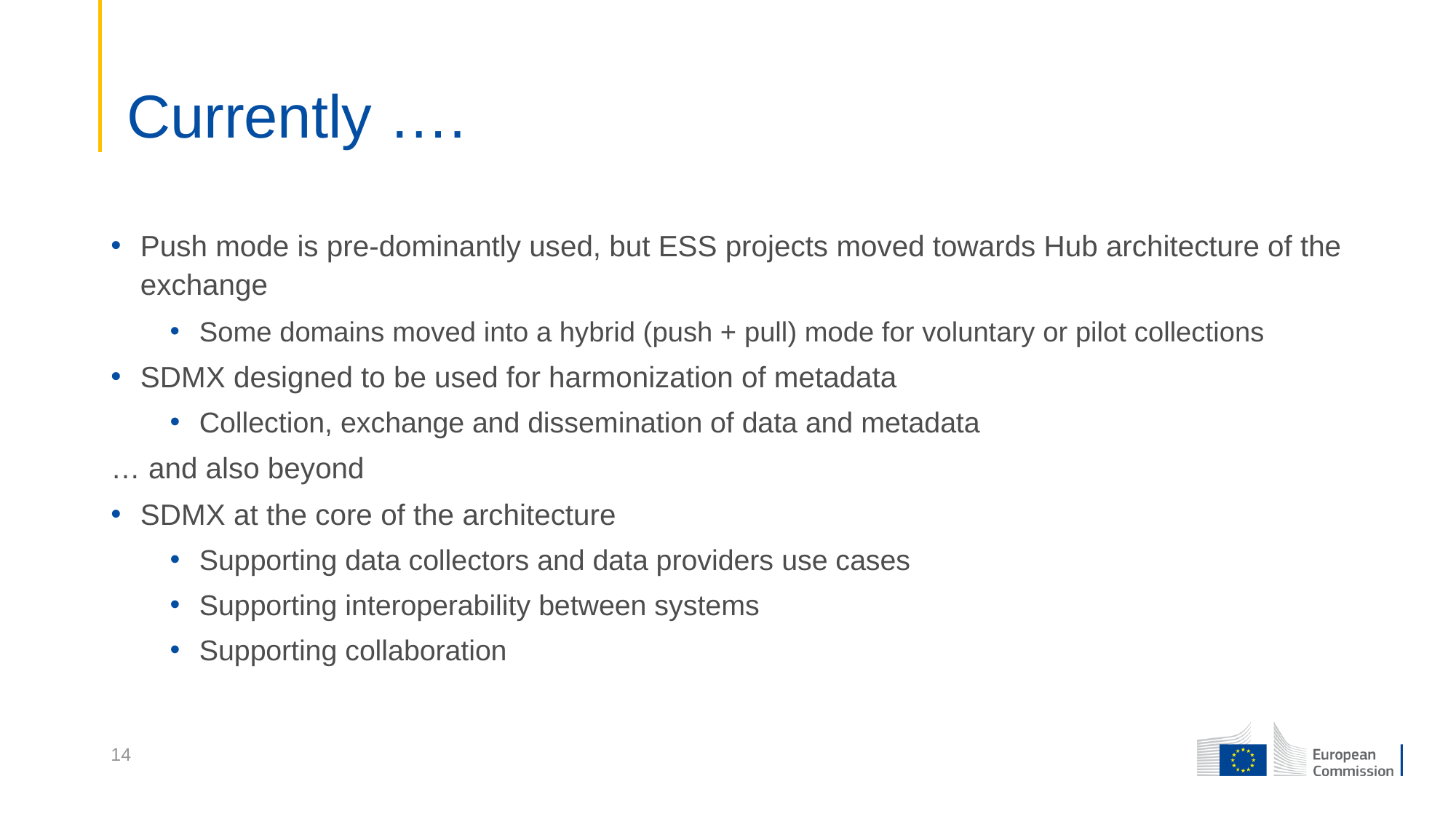

# Currently ….
Push mode is pre-dominantly used, but ESS projects moved towards Hub architecture of the exchange
Some domains moved into a hybrid (push + pull) mode for voluntary or pilot collections
SDMX designed to be used for harmonization of metadata
Collection, exchange and dissemination of data and metadata
… and also beyond
SDMX at the core of the architecture
Supporting data collectors and data providers use cases
Supporting interoperability between systems
Supporting collaboration

14